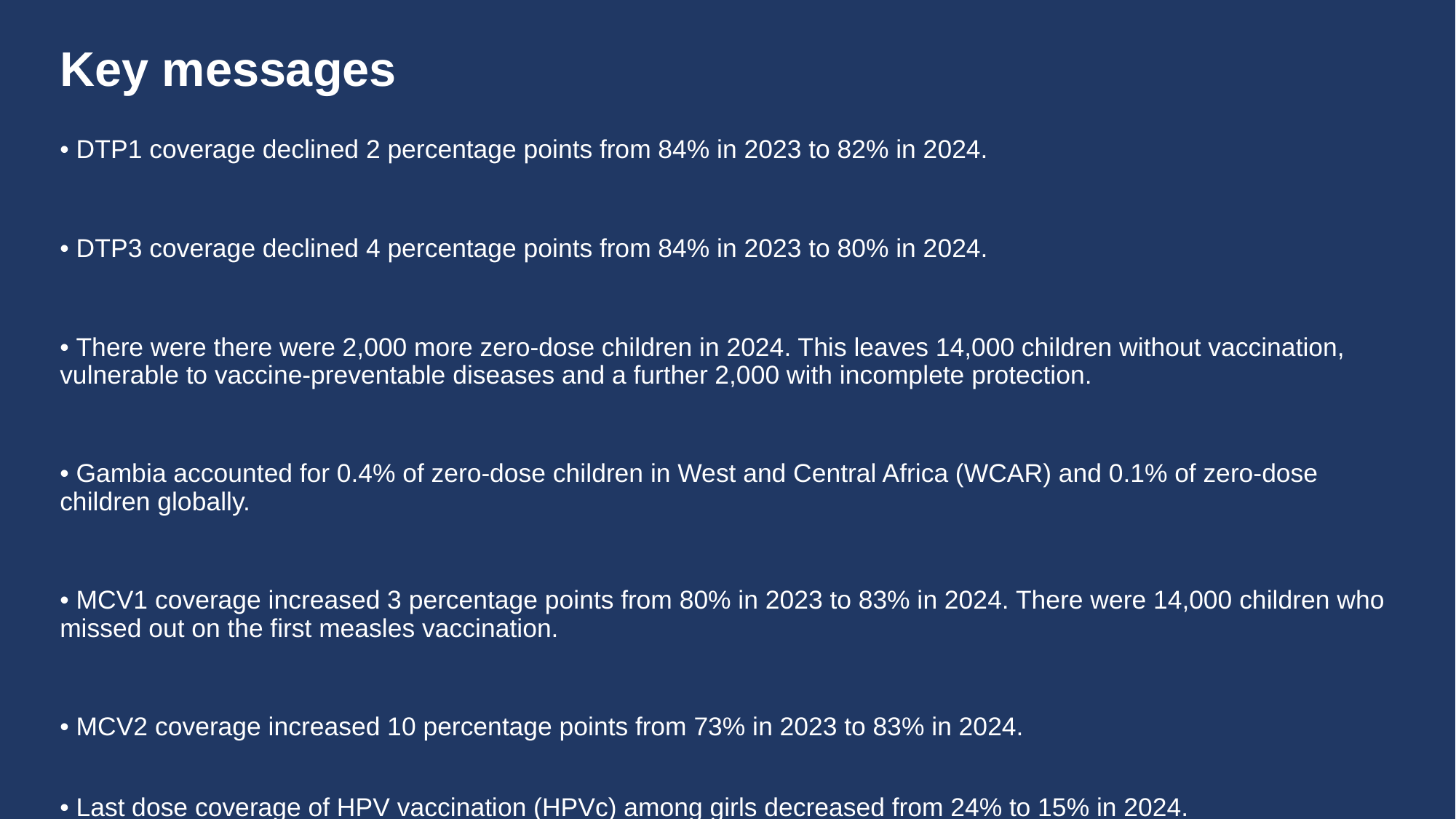

# Key messages
• DTP1 coverage declined 2 percentage points from 84% in 2023 to 82% in 2024.

• DTP3 coverage declined 4 percentage points from 84% in 2023 to 80% in 2024.

• There were there were 2,000 more zero-dose children in 2024. This leaves 14,000 children without vaccination, vulnerable to vaccine-preventable diseases and a further 2,000 with incomplete protection.

• Gambia accounted for 0.4% of zero-dose children in West and Central Africa (WCAR) and 0.1% of zero-dose children globally.

• MCV1 coverage increased 3 percentage points from 80% in 2023 to 83% in 2024. There were 14,000 children who missed out on the first measles vaccination.

• MCV2 coverage increased 10 percentage points from 73% in 2023 to 83% in 2024.

• Last dose coverage of HPV vaccination (HPVc) among girls decreased from 24% to 15% in 2024.